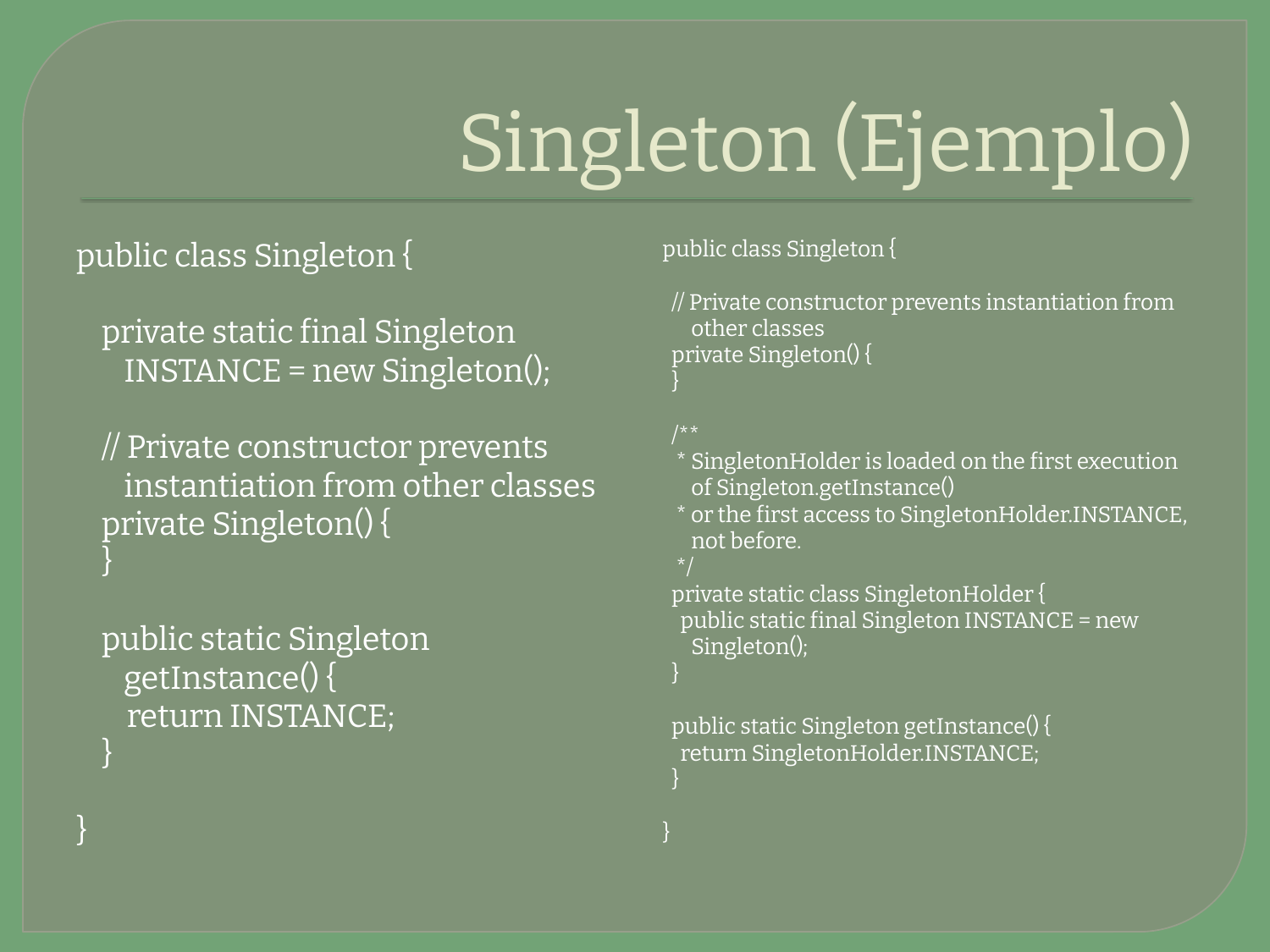

# Singleton (Ejemplo)
public class Singleton {

    private static final Singleton INSTANCE = new Singleton();

    // Private constructor prevents instantiation from other classes
    private Singleton() {
    }

    public static Singleton getInstance() {
        return INSTANCE;
    }

}

 public class Singleton {

   // Private constructor prevents instantiation from other classes
   private Singleton() {
   }

   /**
    * SingletonHolder is loaded on the first execution of Singleton.getInstance()
    * or the first access to SingletonHolder.INSTANCE, not before.
    */
   private static class SingletonHolder {
     public static final Singleton INSTANCE = new Singleton();
   }

   public static Singleton getInstance() {
     return SingletonHolder.INSTANCE;
   }

 }